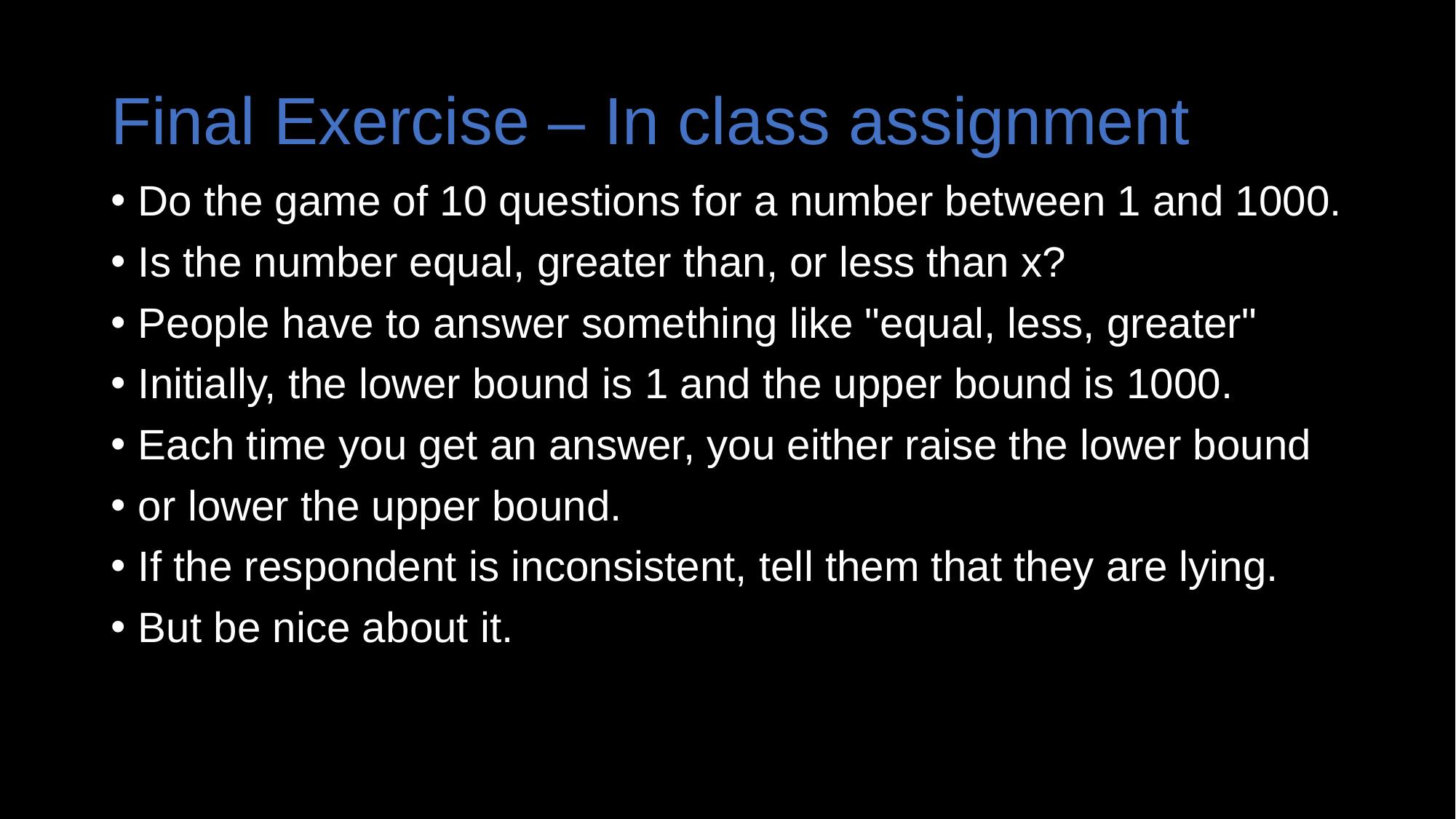

# Final Exercise – In class assignment
Do the game of 10 questions for a number between 1 and 1000.
Is the number equal, greater than, or less than x?
People have to answer something like "equal, less, greater"
Initially, the lower bound is 1 and the upper bound is 1000.
Each time you get an answer, you either raise the lower bound
or lower the upper bound.
If the respondent is inconsistent, tell them that they are lying.
But be nice about it.